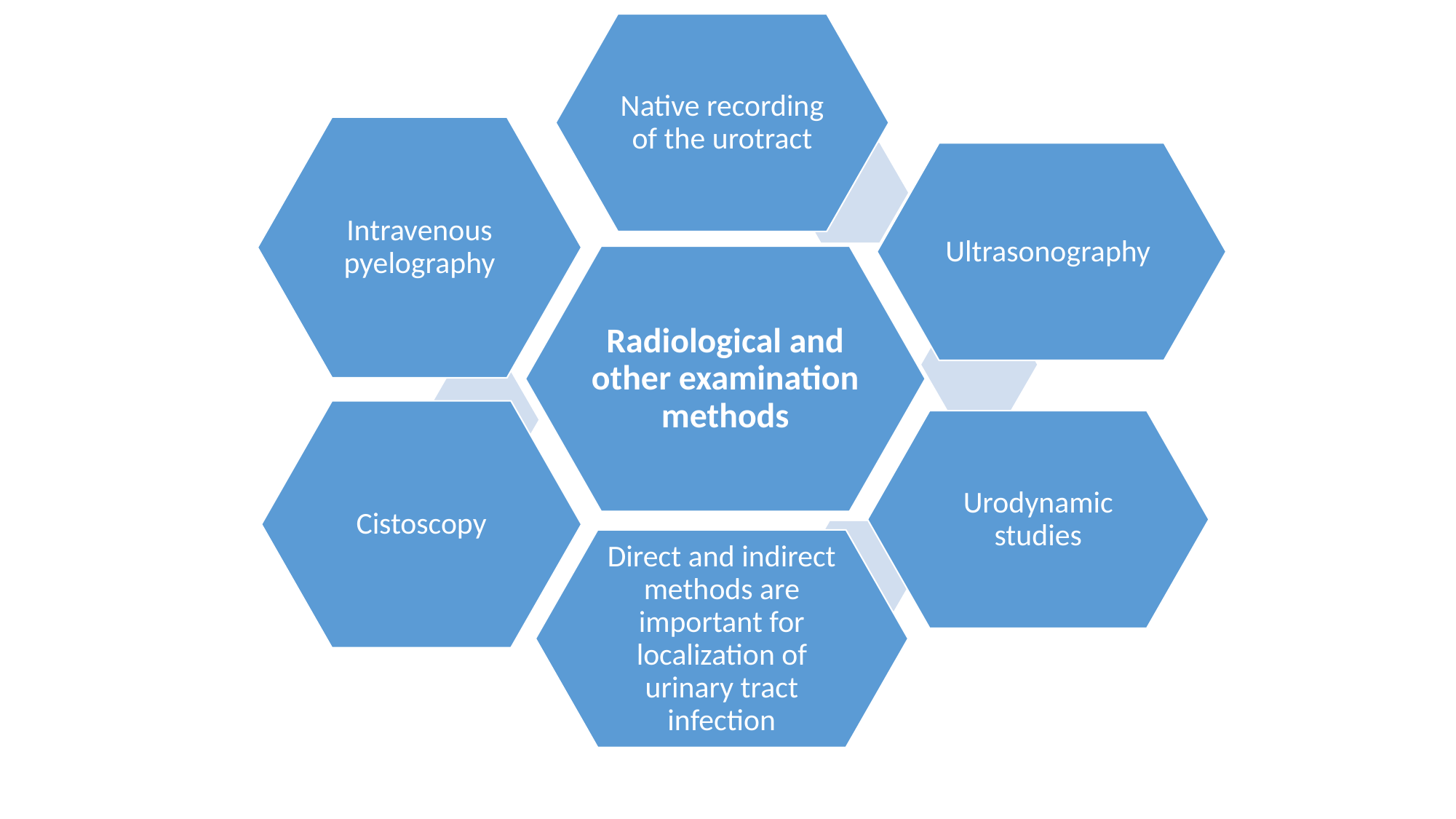

Radiological and other examination methods
Native recording of the urotract
Ultrasonography
Urodynamic studies
Direct and indirect methods are important for localization of urinary tract infection
Cistoscopy
Intravenous pyelography